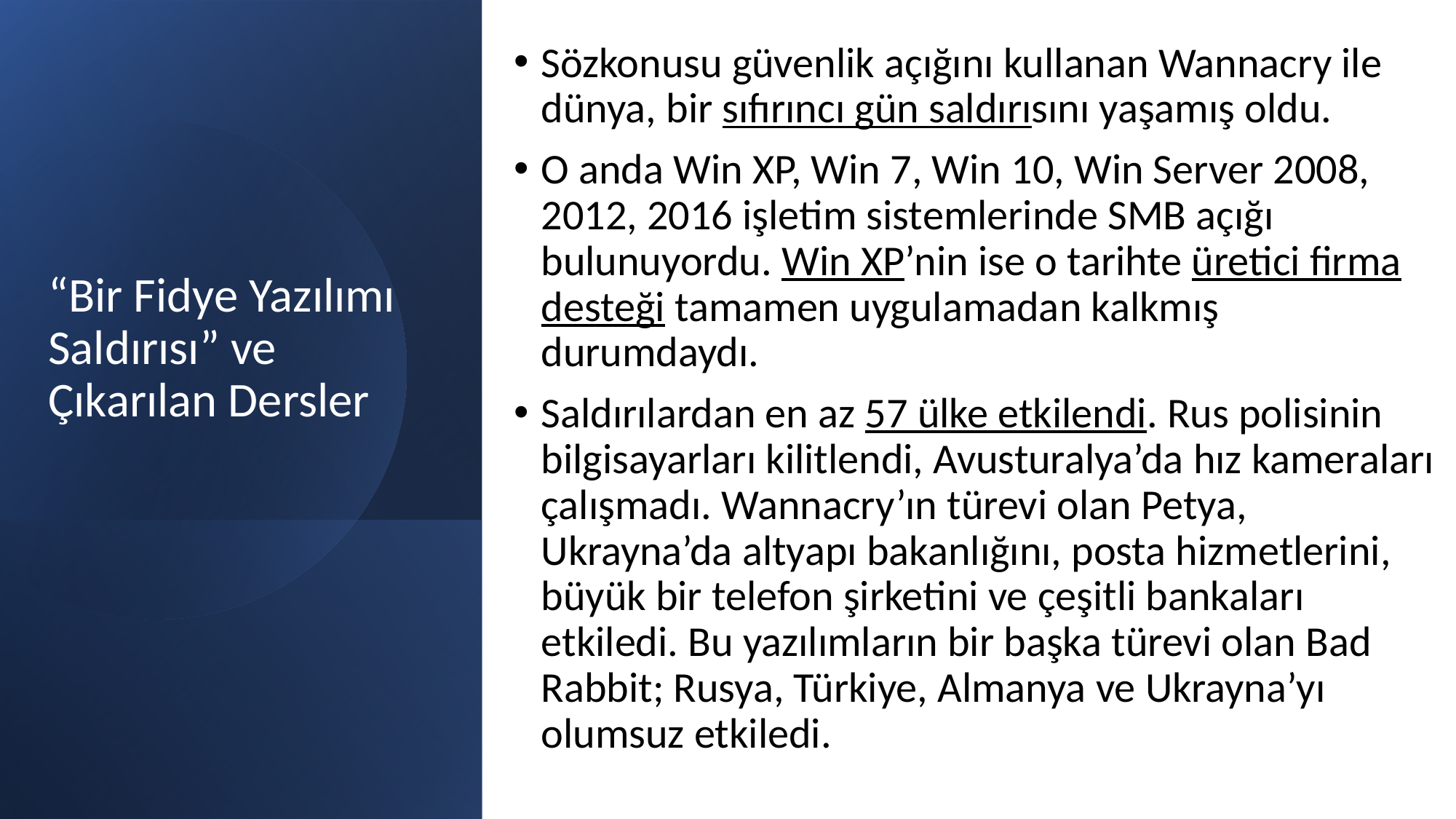

Sözkonusu güvenlik açığını kullanan Wannacry ile dünya, bir sıfırıncı gün saldırısını yaşamış oldu.
O anda Win XP, Win 7, Win 10, Win Server 2008, 2012, 2016 işletim sistemlerinde SMB açığı bulunuyordu. Win XP’nin ise o tarihte üretici firma desteği tamamen uygulamadan kalkmış durumdaydı.
Saldırılardan en az 57 ülke etkilendi. Rus polisinin bilgisayarları kilitlendi, Avusturalya’da hız kameraları çalışmadı. Wannacry’ın türevi olan Petya, Ukrayna’da altyapı bakanlığını, posta hizmetlerini, büyük bir telefon şirketini ve çeşitli bankaları etkiledi. Bu yazılımların bir başka türevi olan Bad Rabbit; Rusya, Türkiye, Almanya ve Ukrayna’yı olumsuz etkiledi.

# “Bir Fidye Yazılımı Saldırısı” ve Çıkarılan Dersler